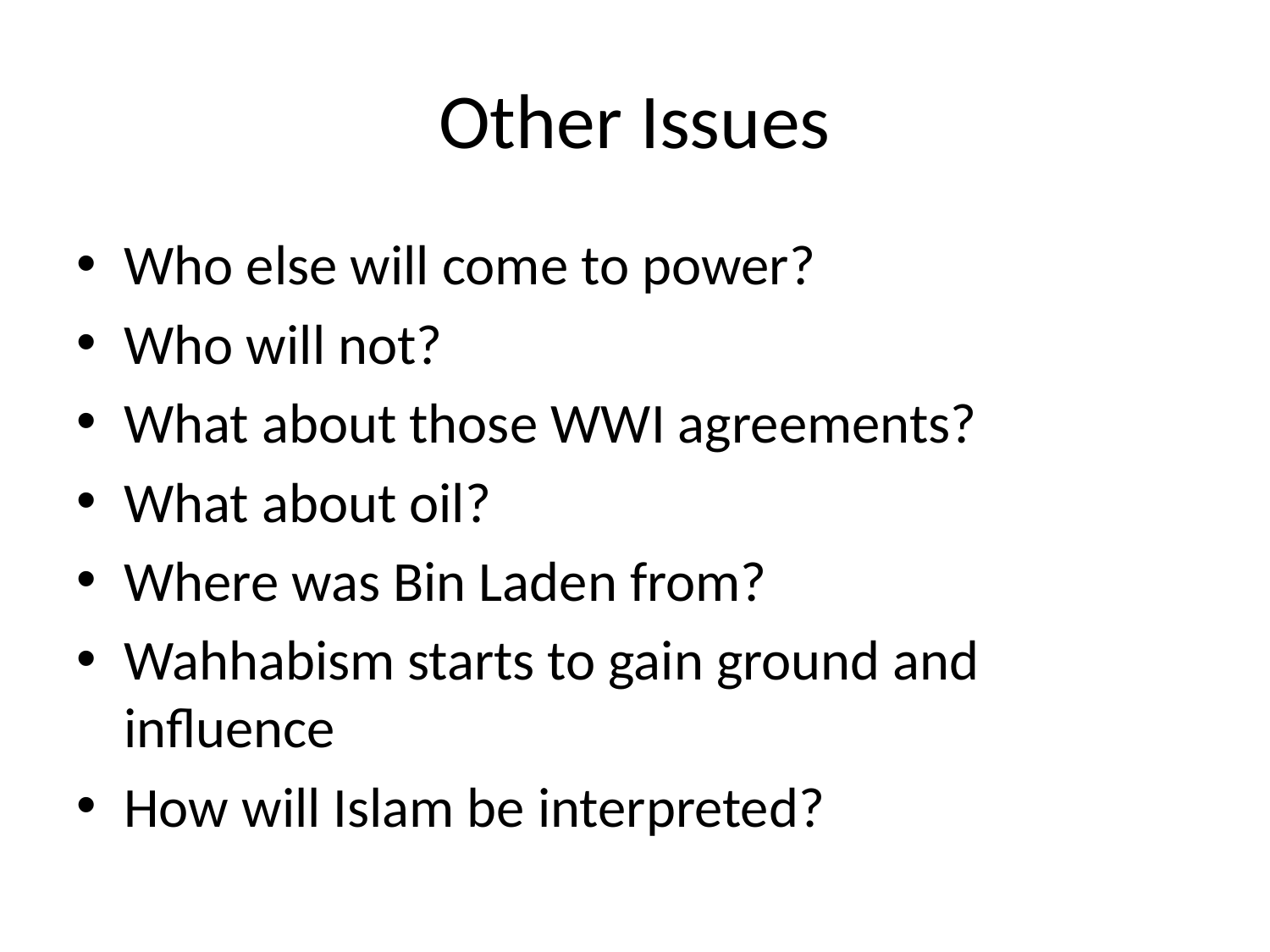

# Other Issues
Who else will come to power?
Who will not?
What about those WWI agreements?
What about oil?
Where was Bin Laden from?
Wahhabism starts to gain ground and influence
How will Islam be interpreted?